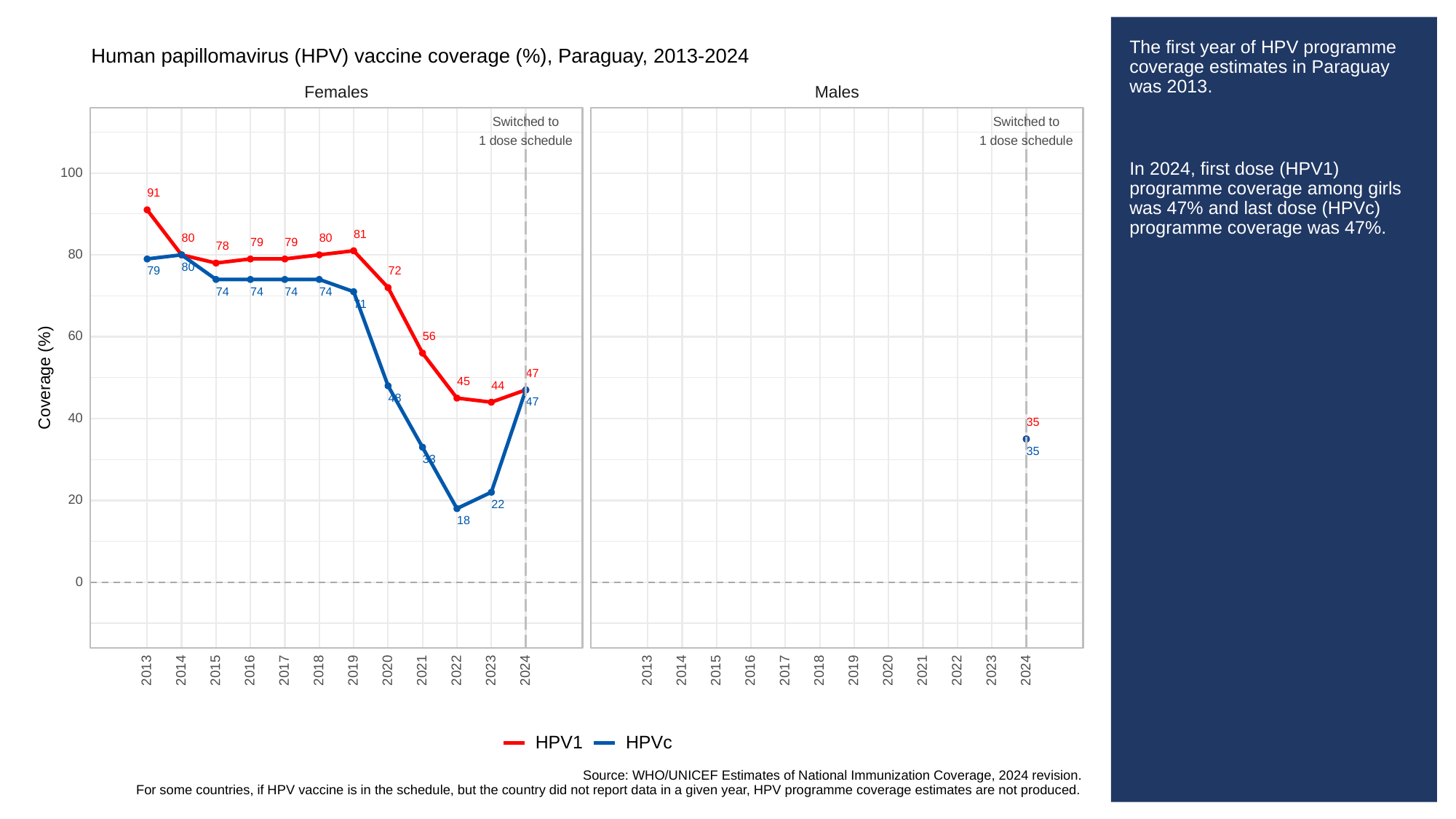

# The first year of HPV programme coverage estimates in Paraguay was 2013.

In 2024, first dose (HPV1) programme coverage among girls was 47% and last dose (HPVc) programme coverage was 47%.

Human papillomavirus (HPV) vaccine coverage (%), Paraguay, 2013-2024
Females
Males

Switched to
Switched to

1 dose schedule
1 dose schedule
100

91

81
80
80
79
79
78

80

80
72
79

74
74
74
74

71
60
56

47
Coverage (%)
45

44

48

47

40
35

35
33

20

22

18

0

2013
2023
2013
2023
2014
2015
2016
2017
2018
2019
2020
2021
2022
2024
2014
2015
2016
2017
2018
2019
2020
2021
2022
2024
HPVc
HPV1

Source: WHO/UNICEF Estimates of National Immunization Coverage, 2024 revision.
For some countries, if HPV vaccine is in the schedule, but the country did not report data in a given year, HPV programme coverage estimates are not produced.